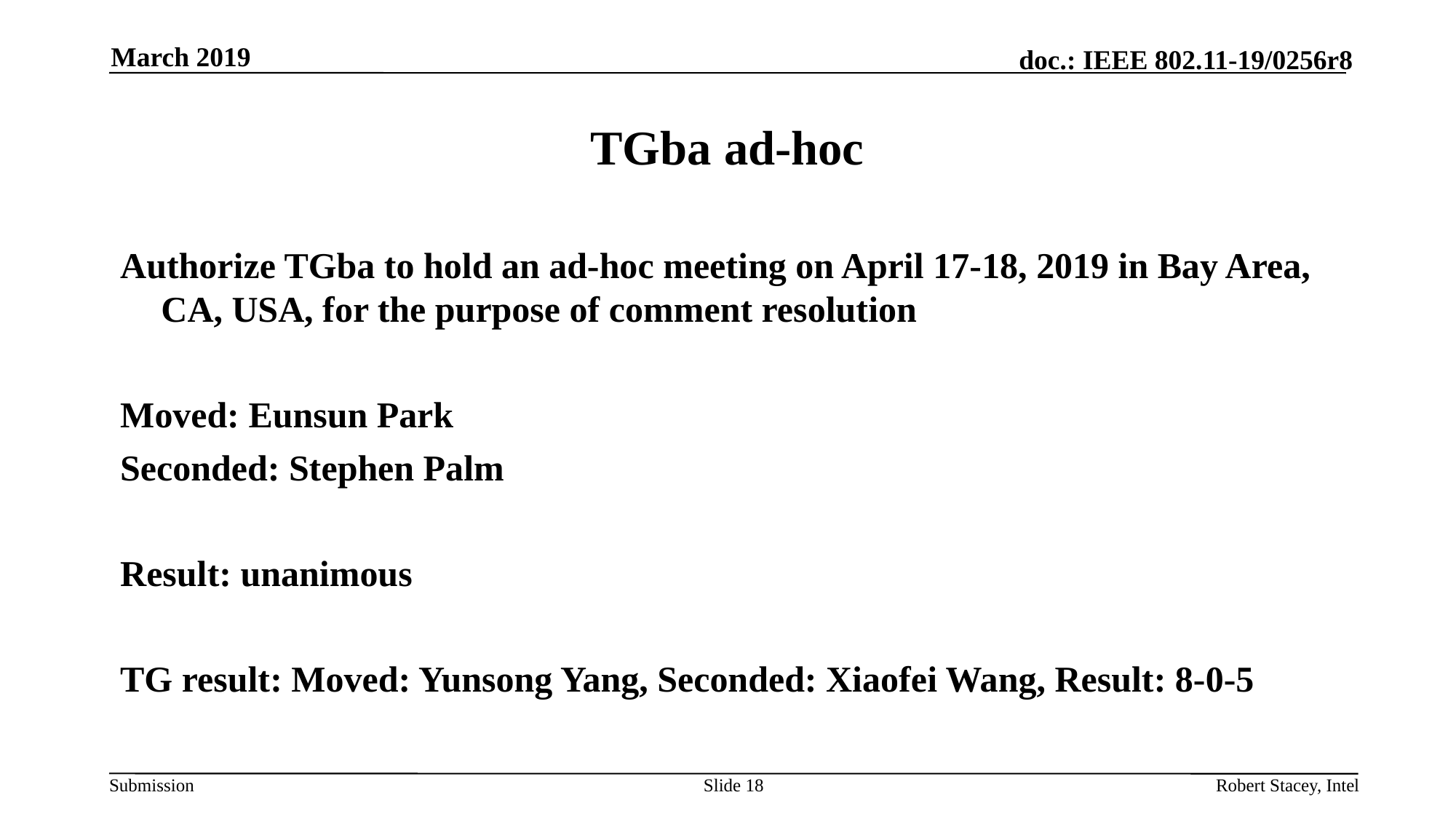

March 2019
# TGba ad-hoc
Authorize TGba to hold an ad-hoc meeting on April 17-18, 2019 in Bay Area, CA, USA, for the purpose of comment resolution

Moved: Eunsun Park
Seconded: Stephen Palm

Result: unanimous

TG result: Moved: Yunsong Yang, Seconded: Xiaofei Wang, Result: 8-0-5
Slide 18
Robert Stacey, Intel